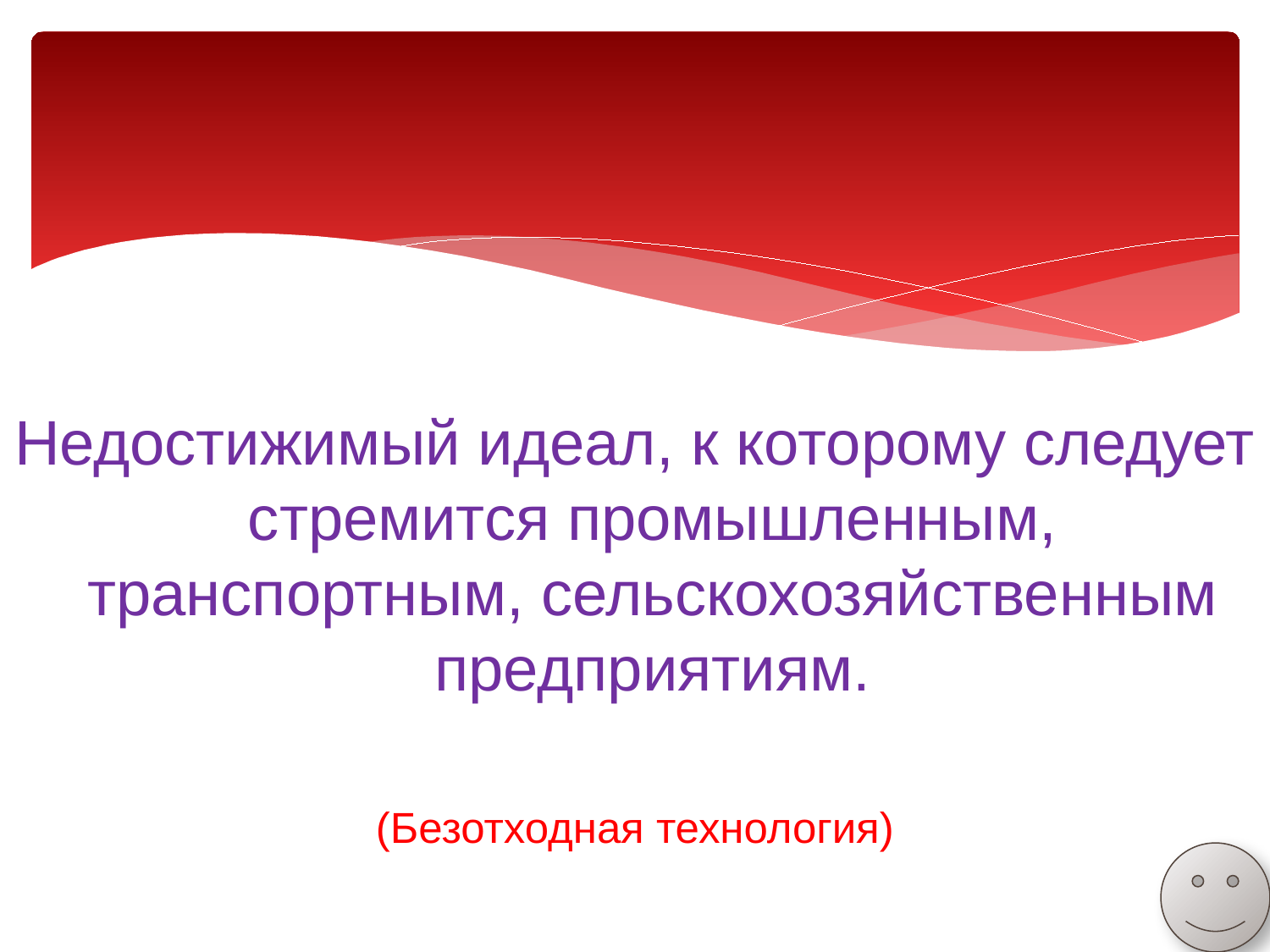

Недостижимый идеал, к которому следует стремится промышленным, транспортным, сельскохозяйственным предприятиям.

(Безотходная технология)
#